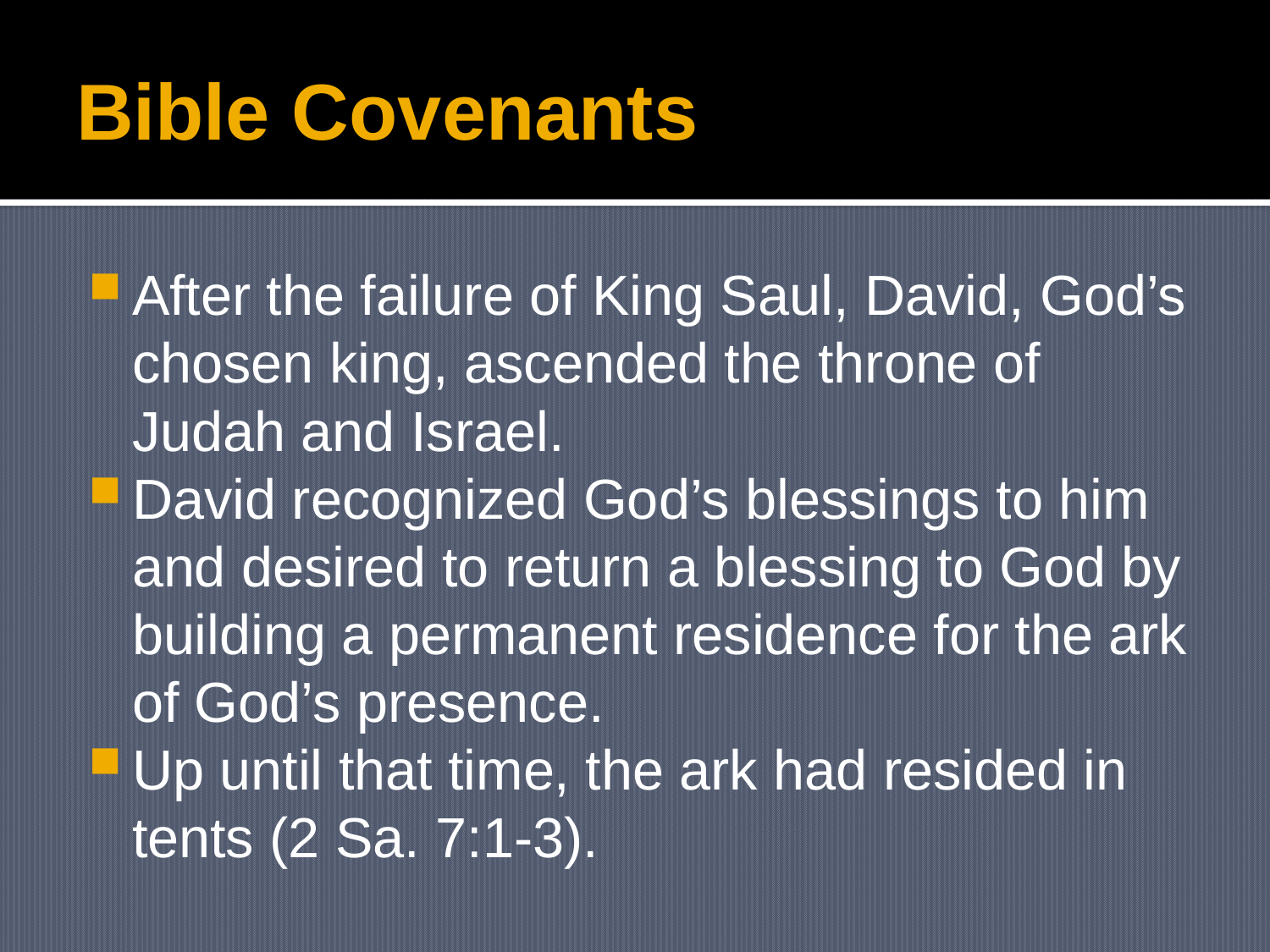

# Bible Covenants
After the failure of King Saul, David, God’s chosen king, ascended the throne of Judah and Israel.
David recognized God’s blessings to him and desired to return a blessing to God by building a permanent residence for the ark of God’s presence.
Up until that time, the ark had resided in tents (2 Sa. 7:1-3).